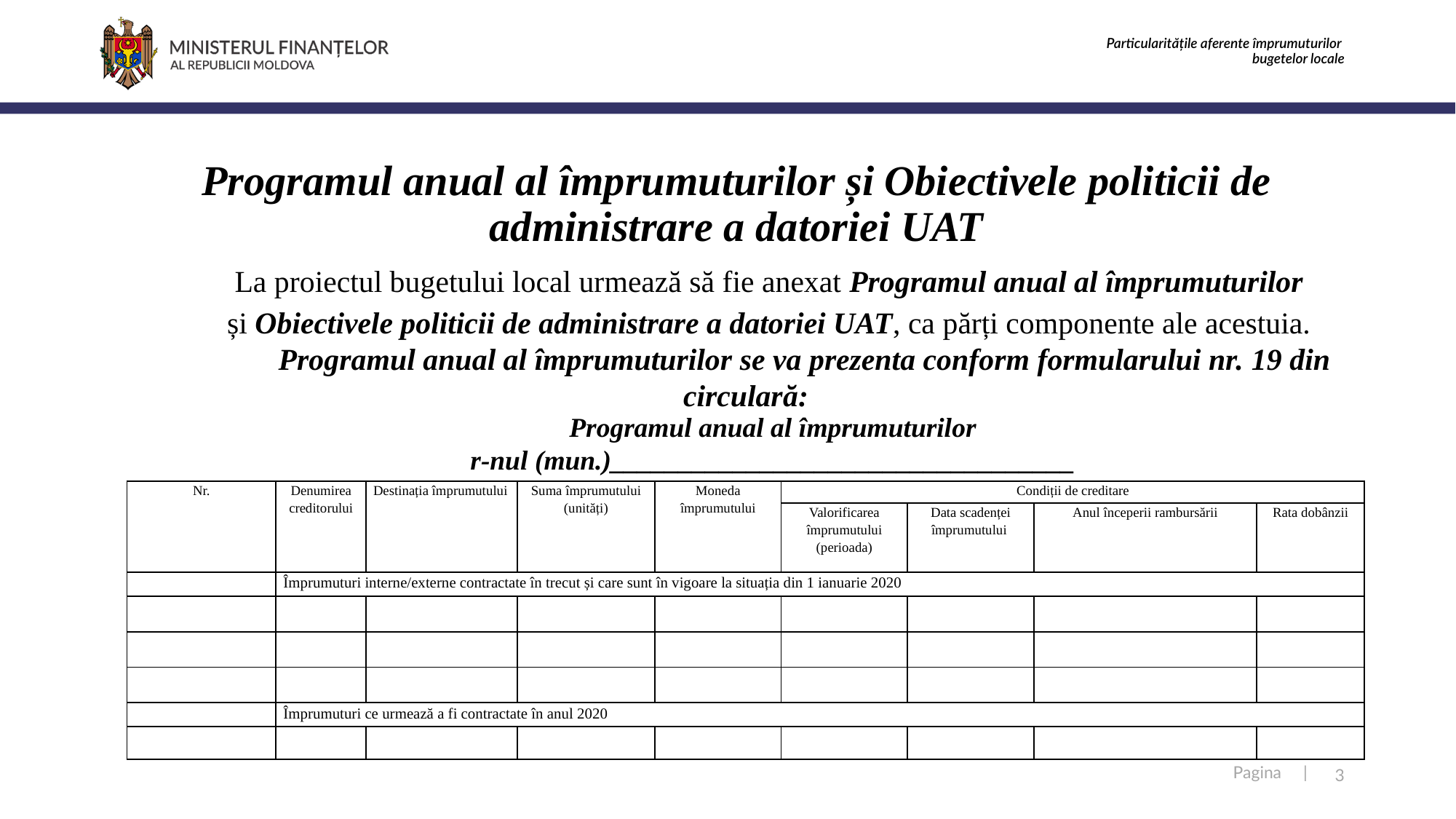

Particularitățile aferente împrumuturilor
bugetelor locale
Programul anual al împrumuturilor și Obiectivele politicii de administrare a datoriei UAT

La proiectul bugetului local urmează să fie anexat Programul anual al împrumuturilor
și Obiectivele politicii de administrare a datoriei UAT, ca părți componente ale acestuia.
	 Programul anual al împrumuturilor se va prezenta conform formularului nr. 19 din circulară:

Programul anual al împrumuturilor
r-nul (mun.)__________________________________
| Nr. | Denumirea creditorului | Destinația împrumutului | Suma împrumutului (unități) | Moneda împrumutului | Condiții de creditare |  |  |  |
| --- | --- | --- | --- | --- | --- | --- | --- | --- |
|  |  |  |  |  | Valorificarea împrumutului (perioada) | Data scadenței împrumutului | Anul începerii rambursării | Rata dobânzii |
|  | Împrumuturi interne/externe contractate în trecut și care sunt în vigoare la situația din 1 ianuarie 2020 |  |  |  |  |  |  |  |
|  |  |  |  |  |  |  |  |  |
|  |  |  |  |  |  |  |  |  |
|  |  |  |  |  |  |  |  |  |
|  | Împrumuturi ce urmează a fi contractate în anul 2020 |  |  |  |  |  |  |  |
|  |  |  |  |  |  |  |  |  |
3